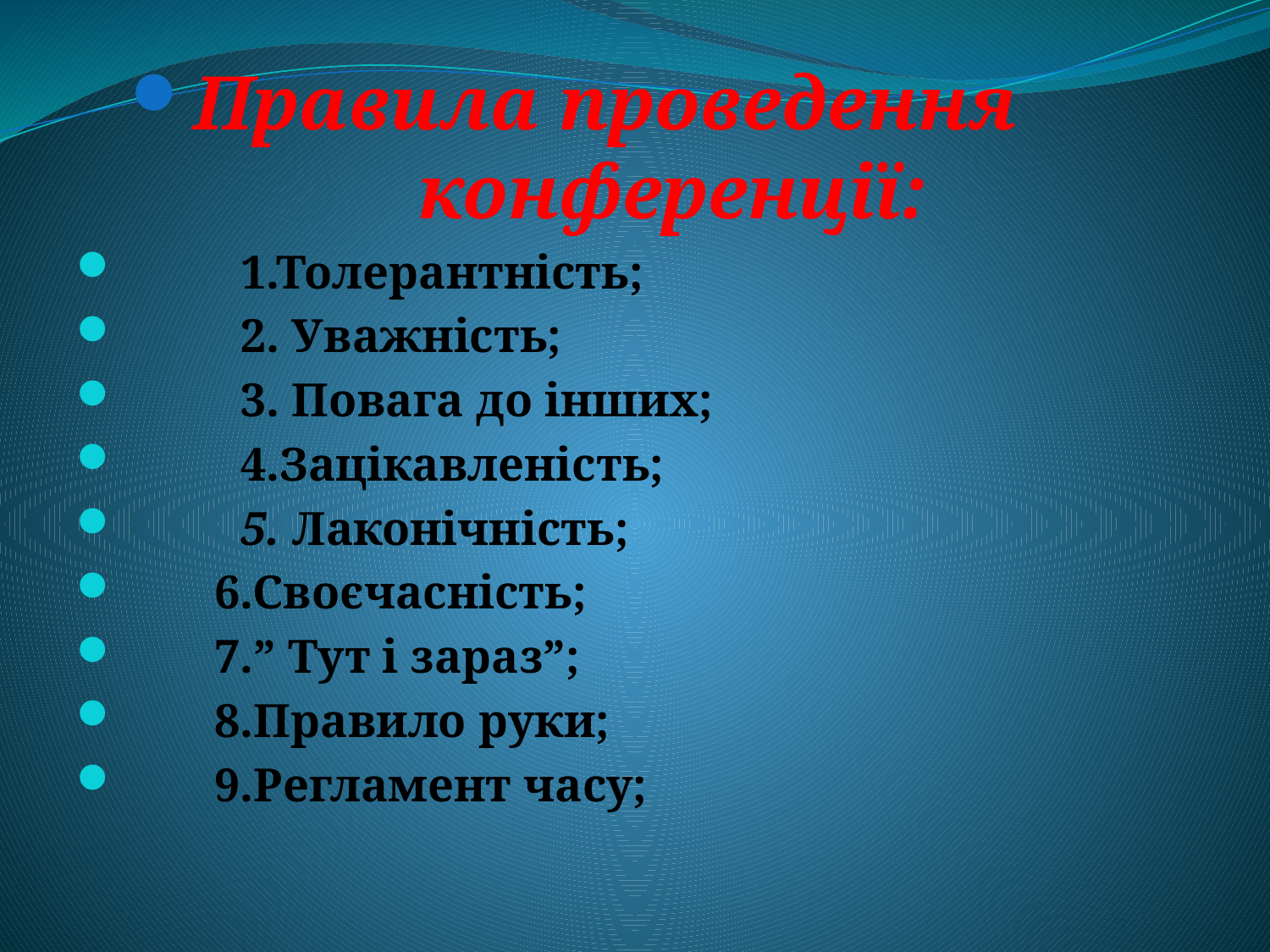

Правила проведення        			конференції:
	1.Толерантність;
	2. Уважність;
	3. Повага до інших;
	4.Зацікавленість;
	5. Лаконічність;
        6.Своєчасність;
        7.” Тут і зараз”;
        8.Правило руки;
        9.Регламент часу;